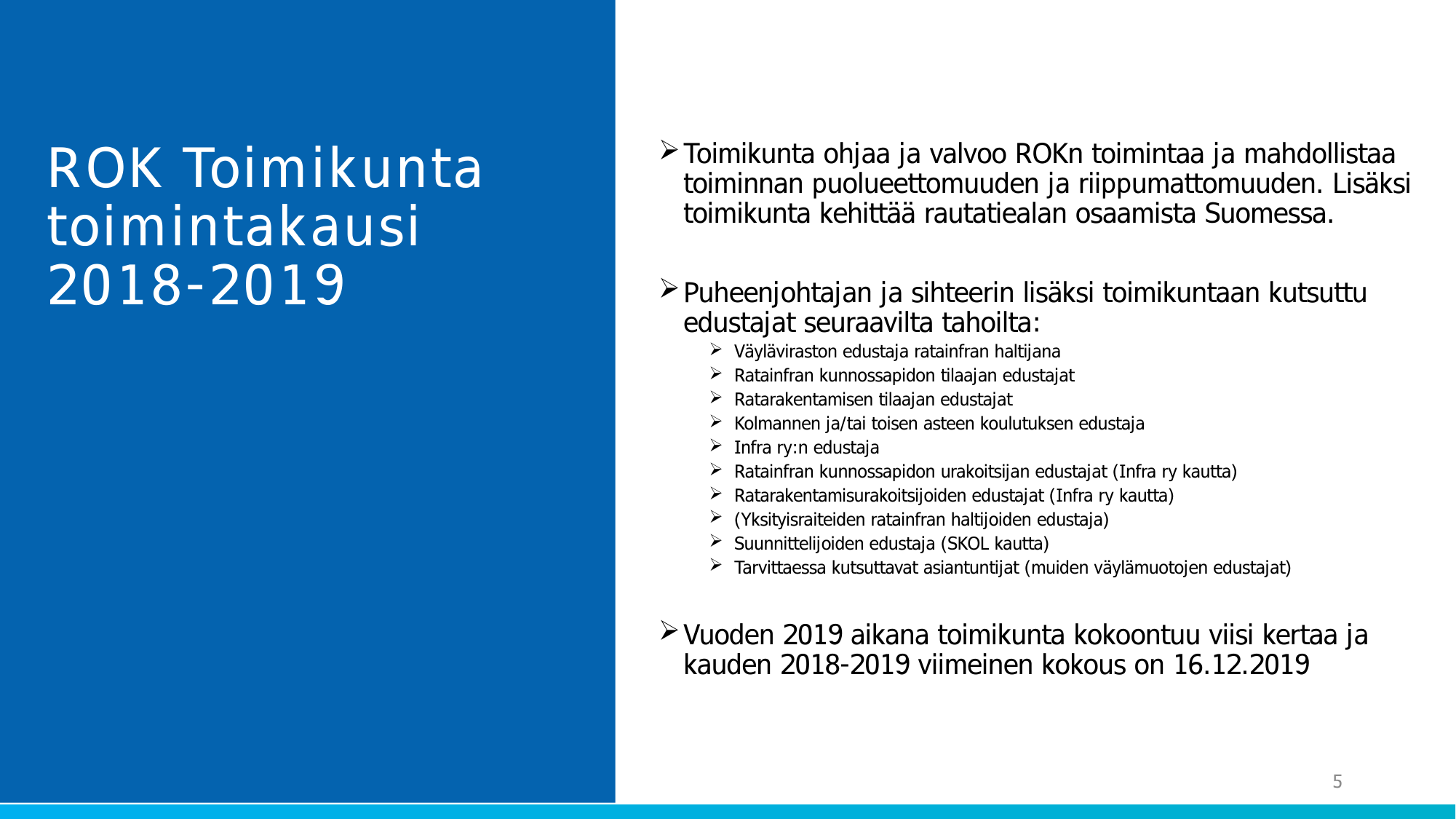

ROK Toimikunta toimintakausi 2018-2019
Toimikunta ohjaa ja valvoo ROKn toimintaa ja mahdollistaa toiminnan puolueettomuuden ja riippumattomuuden. Lisäksi toimikunta kehittää rautatiealan osaamista Suomessa.

Puheenjohtajan ja sihteerin lisäksi toimikuntaan kutsuttu edustajat seuraavilta tahoilta:
Väyläviraston edustaja ratainfran haltijana
Ratainfran kunnossapidon tilaajan edustajat
Ratarakentamisen tilaajan edustajat
Kolmannen ja/tai toisen asteen koulutuksen edustaja
Infra ry:n edustaja
Ratainfran kunnossapidon urakoitsijan edustajat (Infra ry kautta)
Ratarakentamisurakoitsijoiden edustajat (Infra ry kautta)
(Yksityisraiteiden ratainfran haltijoiden edustaja)
Suunnittelijoiden edustaja (SKOL kautta)
Tarvittaessa kutsuttavat asiantuntijat (muiden väylämuotojen edustajat)

Vuoden 2019 aikana toimikunta kokoontuu viisi kertaa ja kauden 2018-2019 viimeinen kokous on 16.12.2019

5